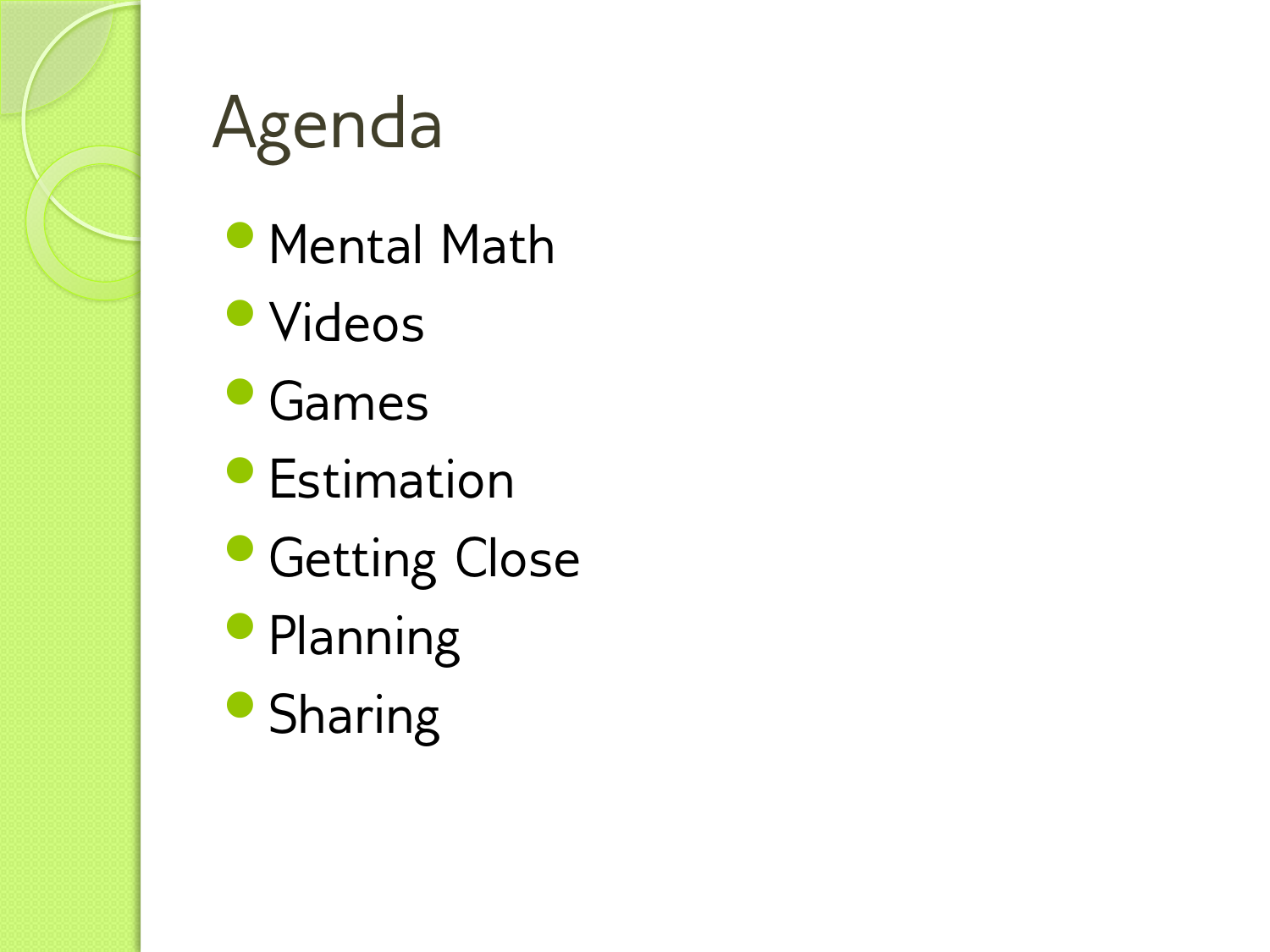

# Agenda
Mental Math
Videos
Games
Estimation
Getting Close
Planning
Sharing